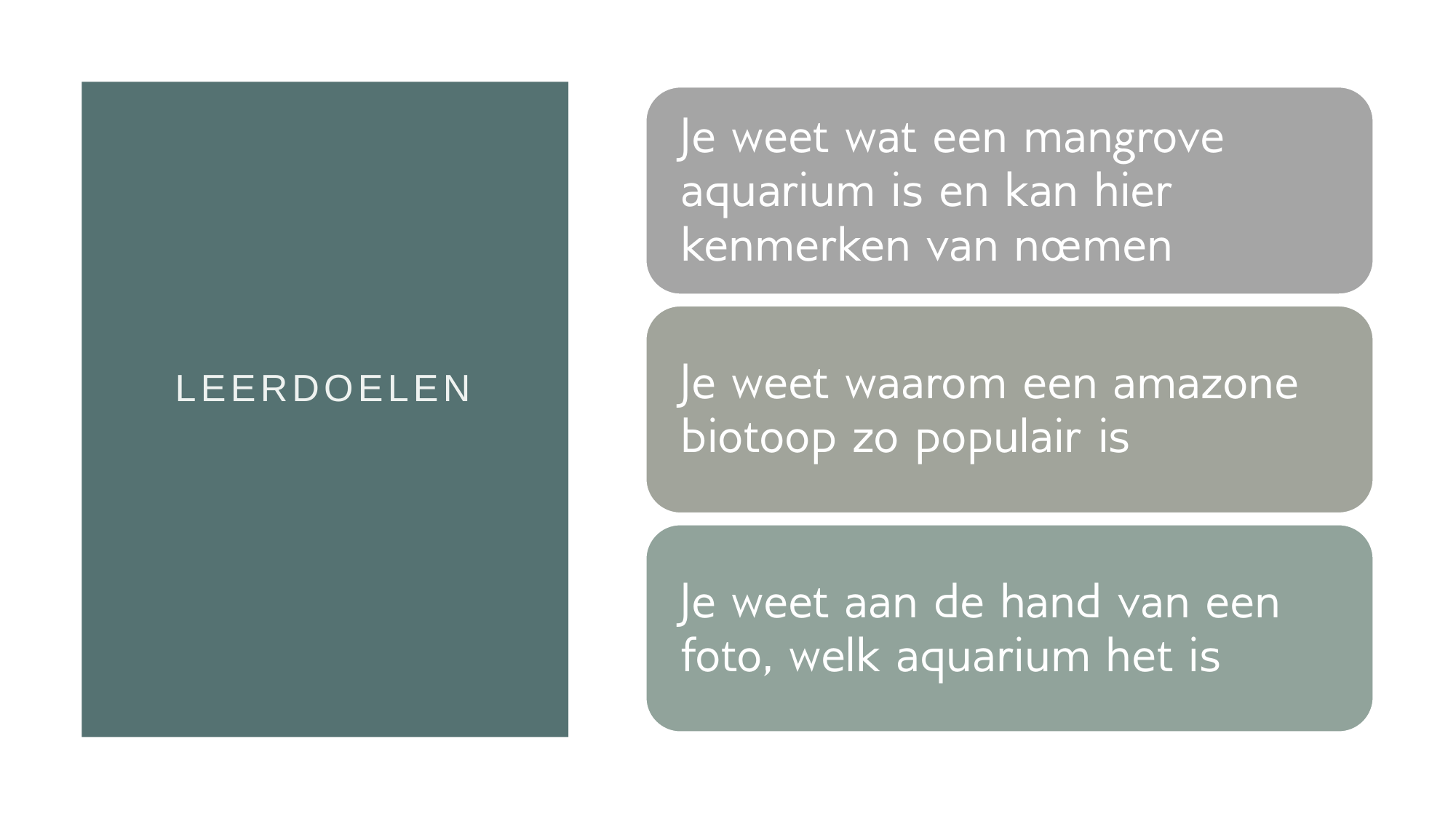

Je weet wat een mangrove aquarium is en kan hier kenmerken van noemen
Je weet waarom een amazone biotoop zo populair is
Je weet aan de hand van een foto, welk aquarium het is
# Leerdoelen